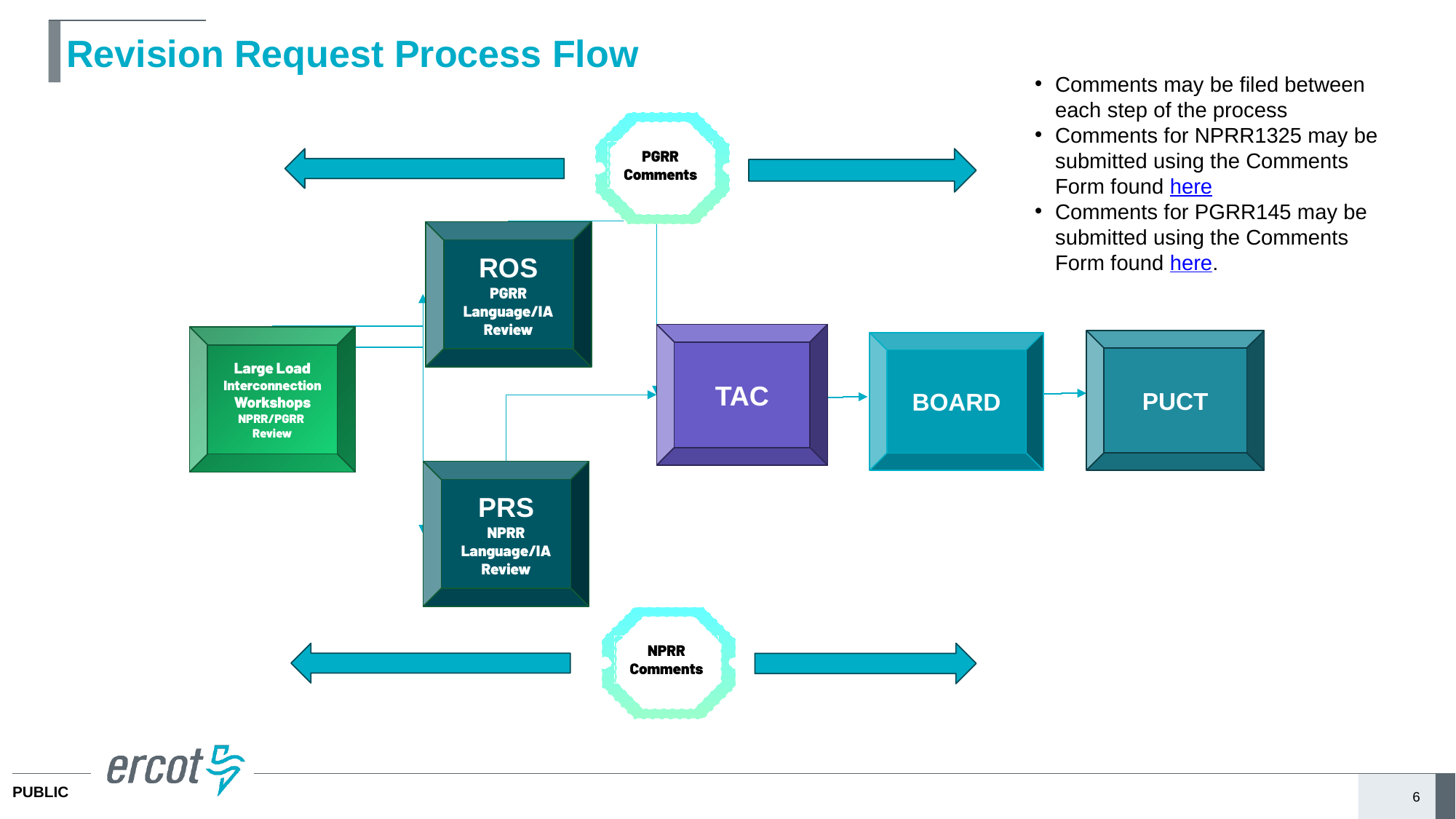

# Revision Request Process Flow
Comments may be filed between each step of the process
Comments for NPRR1325 may be submitted using the Comments Form found here
Comments for PGRR145 may be submitted using the Comments Form found here.

PGRR Comments

ROS
PGRR Language/IA Review
TAC
Large Load Interconnection Workshops
NPRR/PGRR
Review
PUCT
BOARD

PRS
NPRR Language/IA Review

NPRR Comments